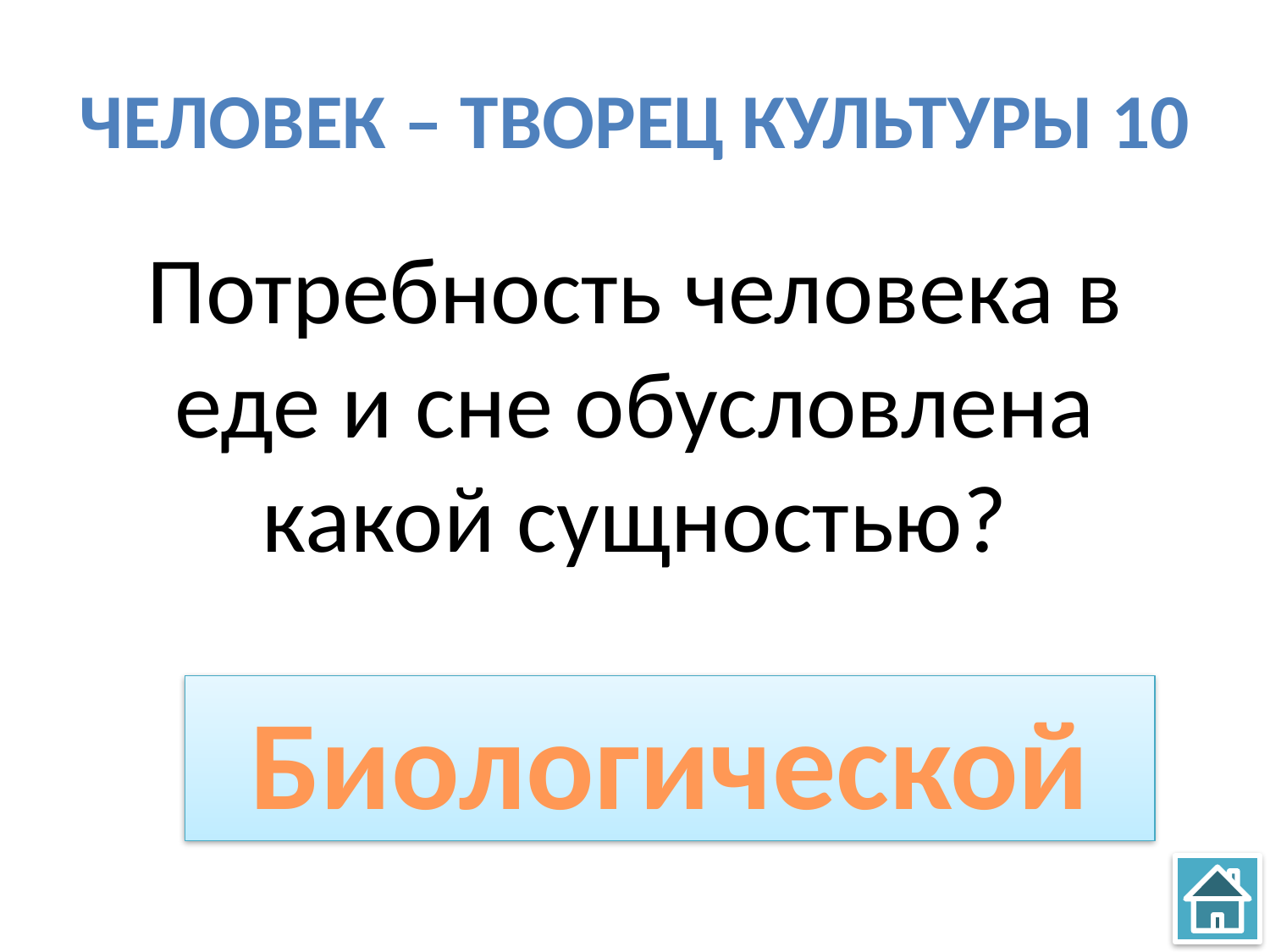

# Человек – творец культуры 10
Потребность человека в еде и сне обусловлена какой сущностью?
Биологической